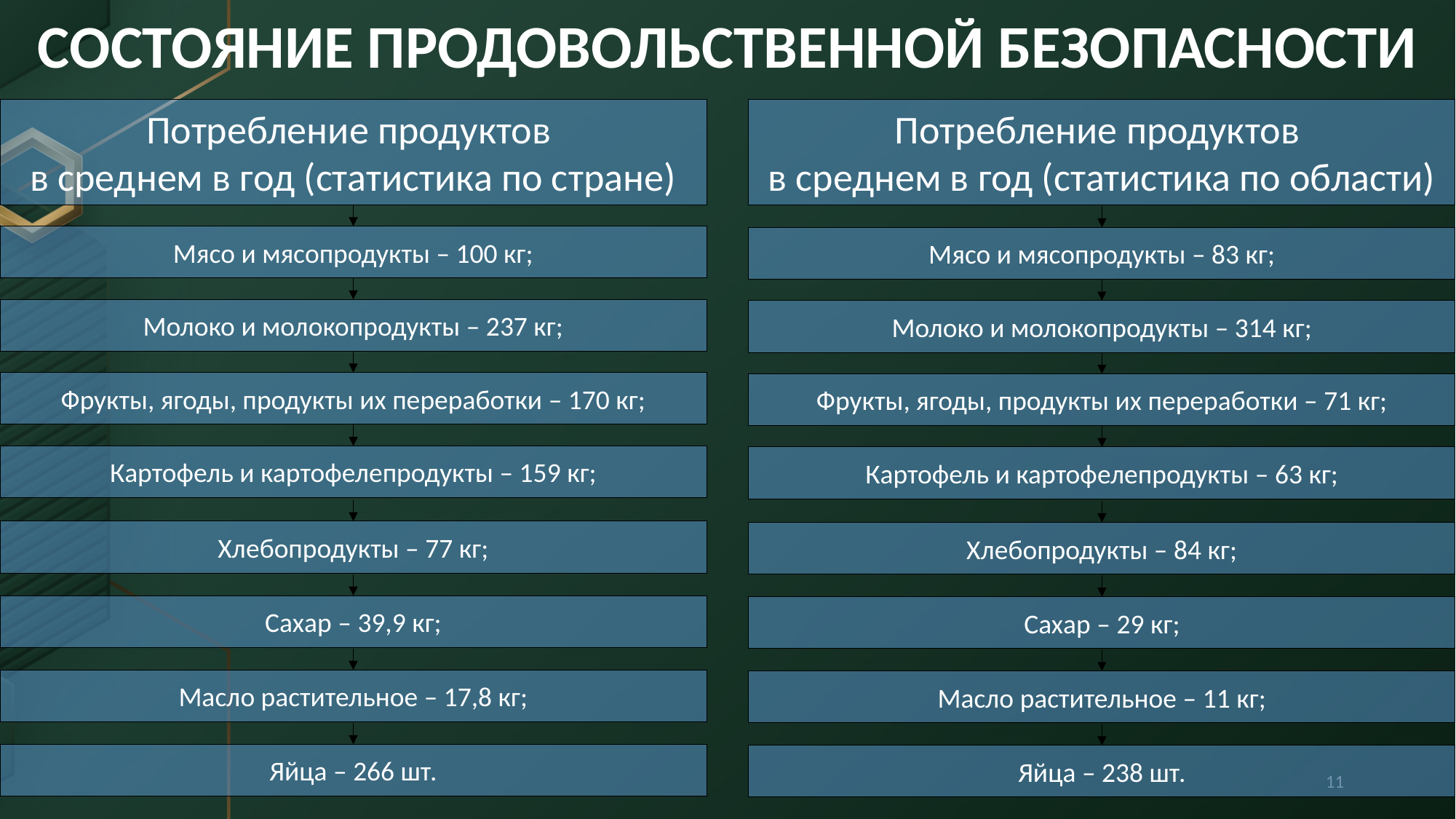

# СОСТОЯНИЕ ПРОДОВОЛЬСТВЕННОЙ БЕЗОПАСНОСТИ
Потребление продуктов
в среднем в год (статистика по стране)
Потребление продуктов
в среднем в год (статистика по области)
Мясо и мясопродукты – 100 кг;
Мясо и мясопродукты – 83 кг;
Молоко и молокопродукты – 237 кг;
Молоко и молокопродукты – 314 кг;
Фрукты, ягоды, продукты их переработки – 170 кг;
Фрукты, ягоды, продукты их переработки – 71 кг;
Картофель и картофелепродукты – 159 кг;
Картофель и картофелепродукты – 63 кг;
Хлебопродукты – 77 кг;
Хлебопродукты – 84 кг;
Сахар – 39,9 кг;
Сахар – 29 кг;
Масло растительное – 17,8 кг;
Масло растительное – 11 кг;
Яйца – 266 шт.
Яйца – 238 шт.
11